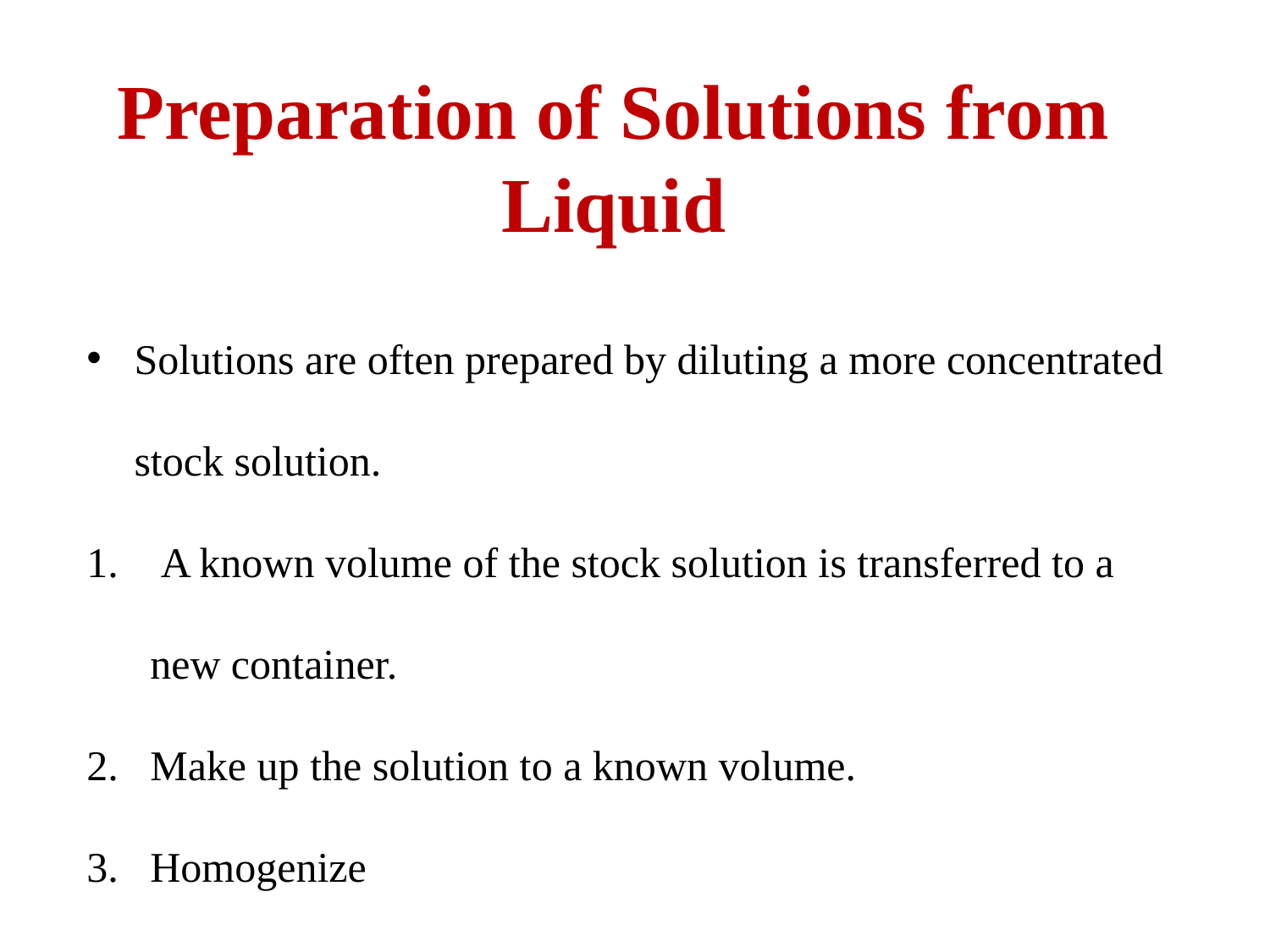

# Preparation of Solutions from Liquid
Solutions are often prepared by diluting a more concentrated stock solution.
 A known volume of the stock solution is transferred to a new container.
Make up the solution to a known volume.
Homogenize